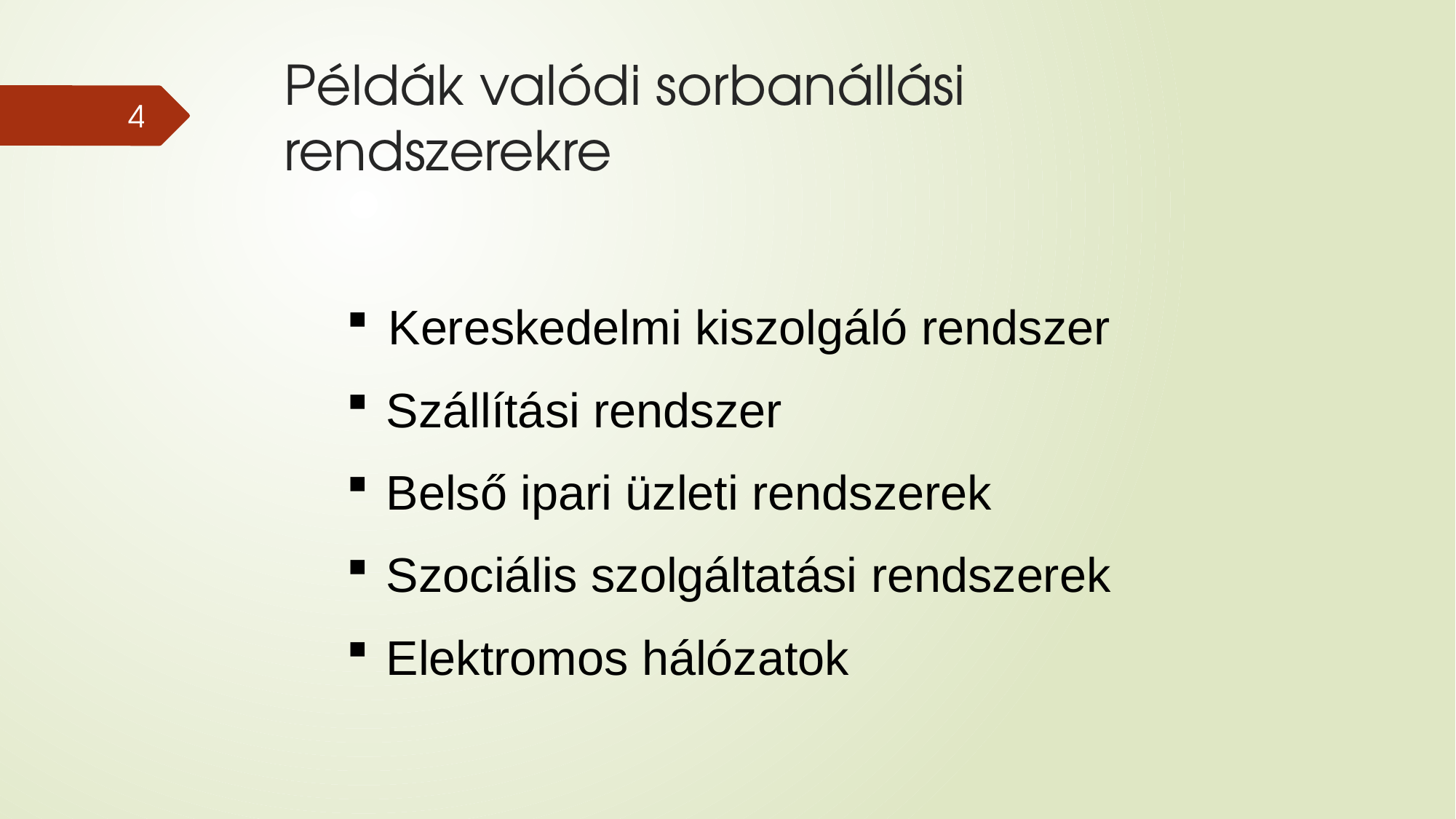

# Példák valódi sorbanállási rendszerekre
4
 Kereskedelmi kiszolgáló rendszer
 Szállítási rendszer
 Belső ipari üzleti rendszerek
 Szociális szolgáltatási rendszerek
 Elektromos hálózatok